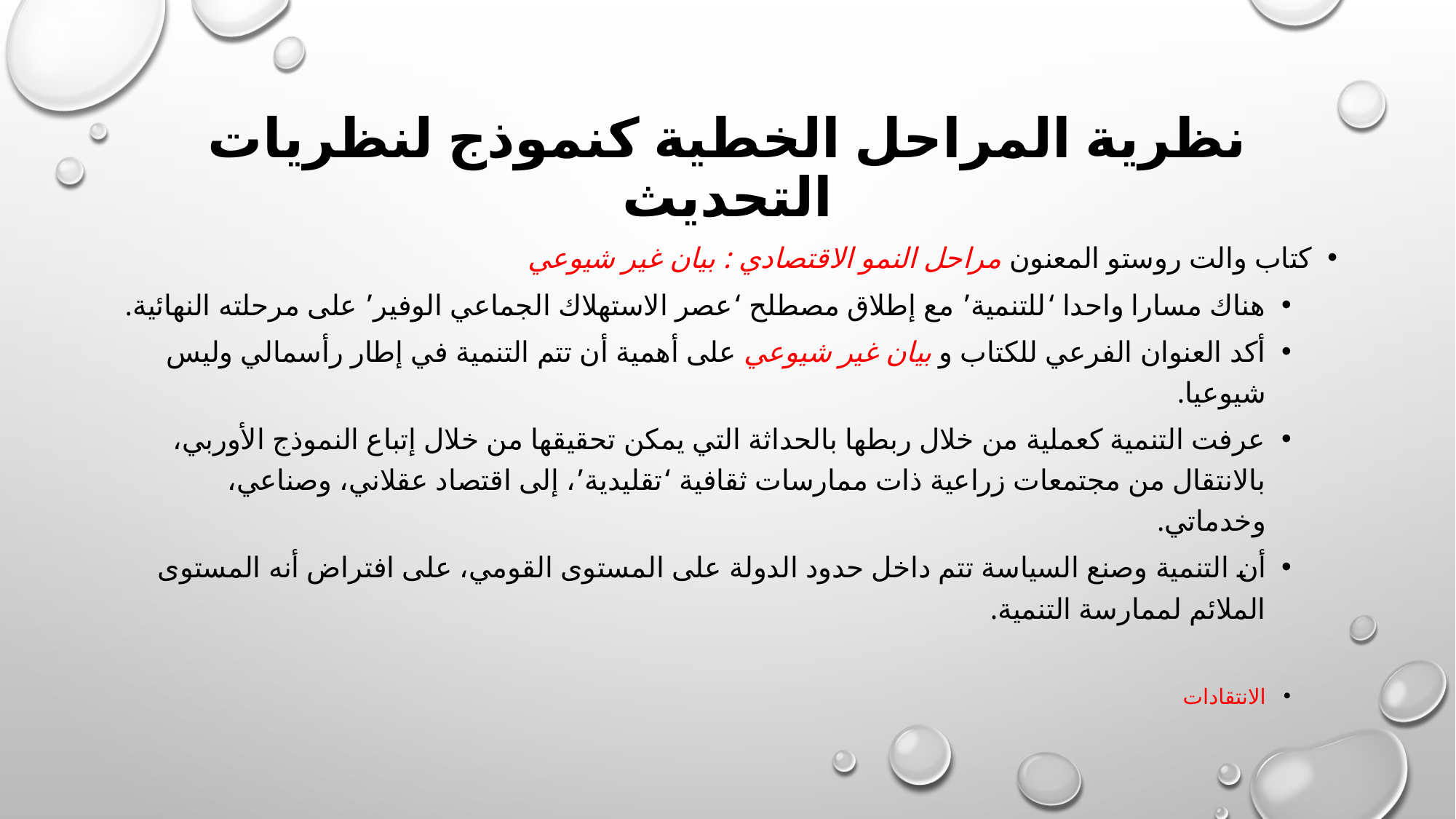

# نظرية المراحل الخطية كنموذج لنظريات التحديث
كتاب والت روستو المعنون مراحل النمو الاقتصادي : بيان غير شيوعي
هناك مسارا واحدا ‘للتنمية’ مع إطلاق مصطلح ‘عصر الاستهلاك الجماعي الوفير’ على مرحلته النهائية.
أكد العنوان الفرعي للكتاب و بيان غير شيوعي على أهمية أن تتم التنمية في إطار رأسمالي وليس شيوعيا.
عرفت التنمية كعملية من خلال ربطها بالحداثة التي يمكن تحقيقها من خلال إتباع النموذج الأوربي، بالانتقال من مجتمعات زراعية ذات ممارسات ثقافية ‘تقليدية’، إلى اقتصاد عقلاني، وصناعي، وخدماتي.
أن التنمية وصنع السياسة تتم داخل حدود الدولة على المستوى القومي، على افتراض أنه المستوى الملائم لممارسة التنمية.

الانتقادات